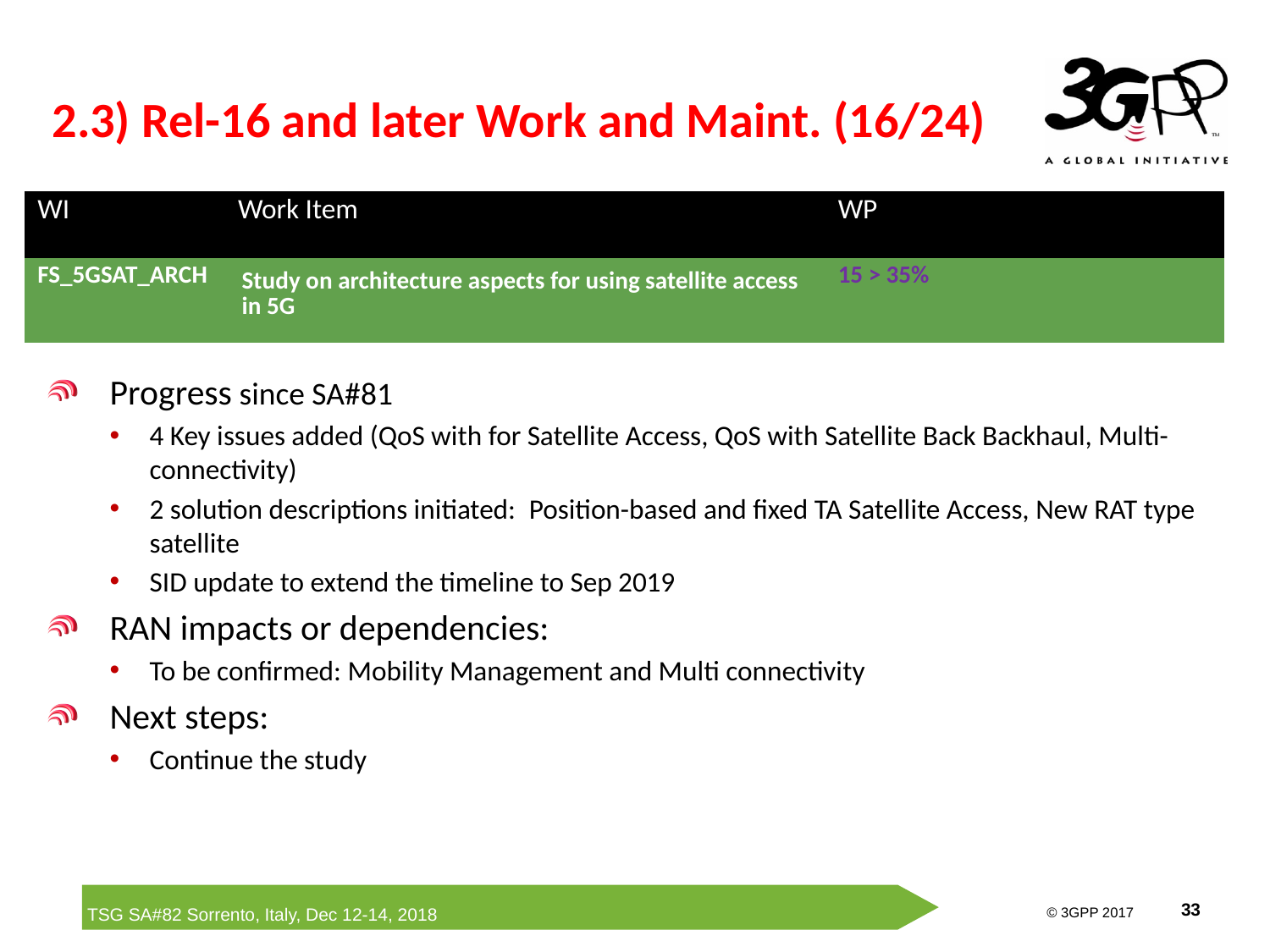

# 2.3) Rel-16 and later Work and Maint. (16/24)
| WI | Work Item | WP |  |  |
| --- | --- | --- | --- | --- |
| FS\_5GSAT\_ARCH | Study on architecture aspects for using satellite access in 5G | 15 > 35% |  |  |
Progress since SA#81
4 Key issues added (QoS with for Satellite Access, QoS with Satellite Back Backhaul, Multi-connectivity)
2 solution descriptions initiated:  Position-based and fixed TA Satellite Access, New RAT type satellite
SID update to extend the timeline to Sep 2019
RAN impacts or dependencies:
To be confirmed: Mobility Management and Multi connectivity
Next steps:
Continue the study